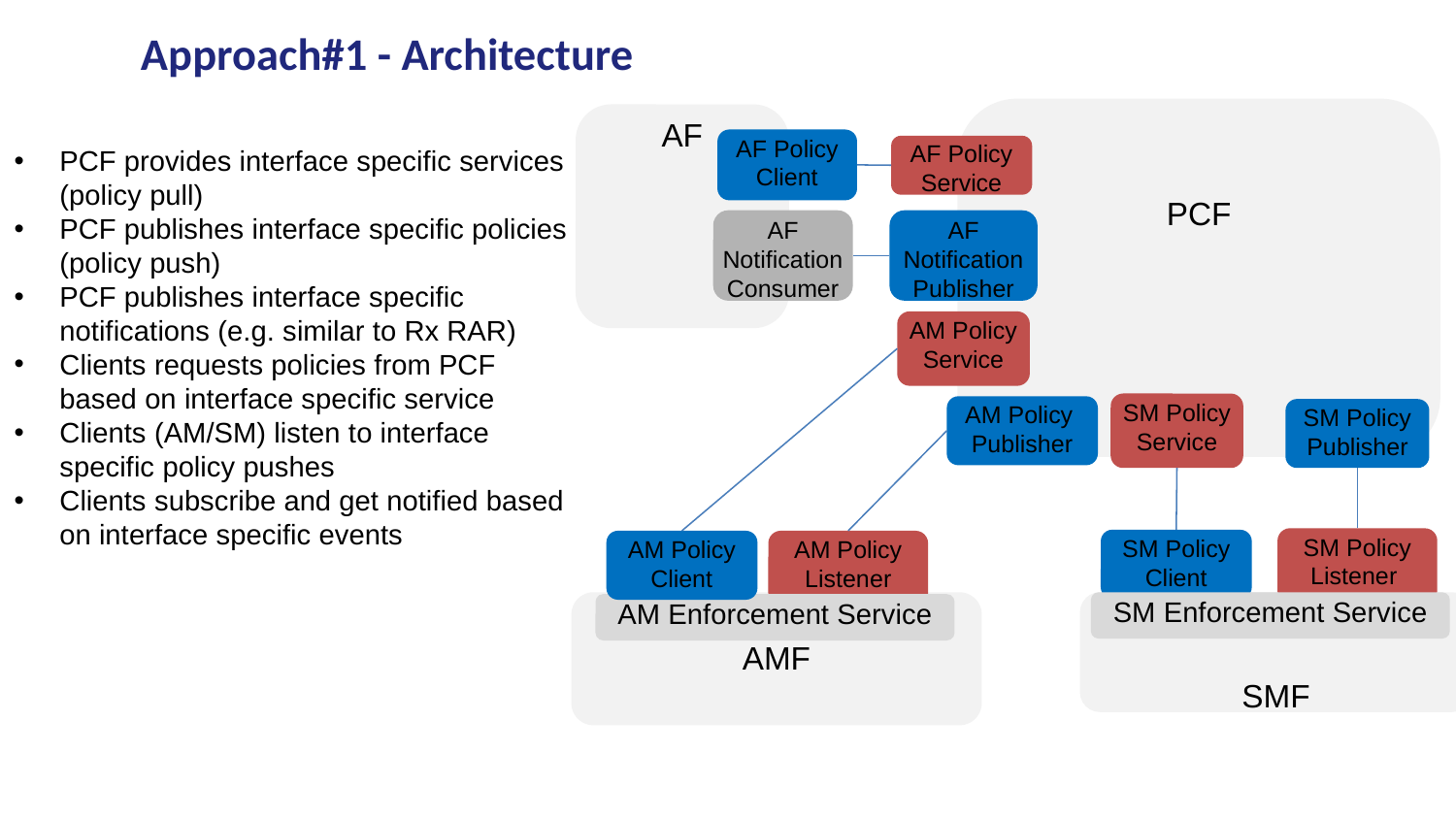

# Approach#1 - Architecture

PCF
AF
AF Policy
Client
AF Policy Service
PCF provides interface specific services (policy pull)
PCF publishes interface specific policies (policy push)
PCF publishes interface specific notifications (e.g. similar to Rx RAR)
Clients requests policies from PCF based on interface specific service
Clients (AM/SM) listen to interface specific policy pushes
Clients subscribe and get notified based on interface specific events

AF Notification
Consumer
AF Notification Publisher
AM Policy Service
SM Policy Service
AM Policy
Publisher
SM Policy Publisher
SM Policy Listener
SM Policy
Client
AM Policy
Client
AM Policy Listener

AMF

SMF
SM Enforcement Service
AM Enforcement Service